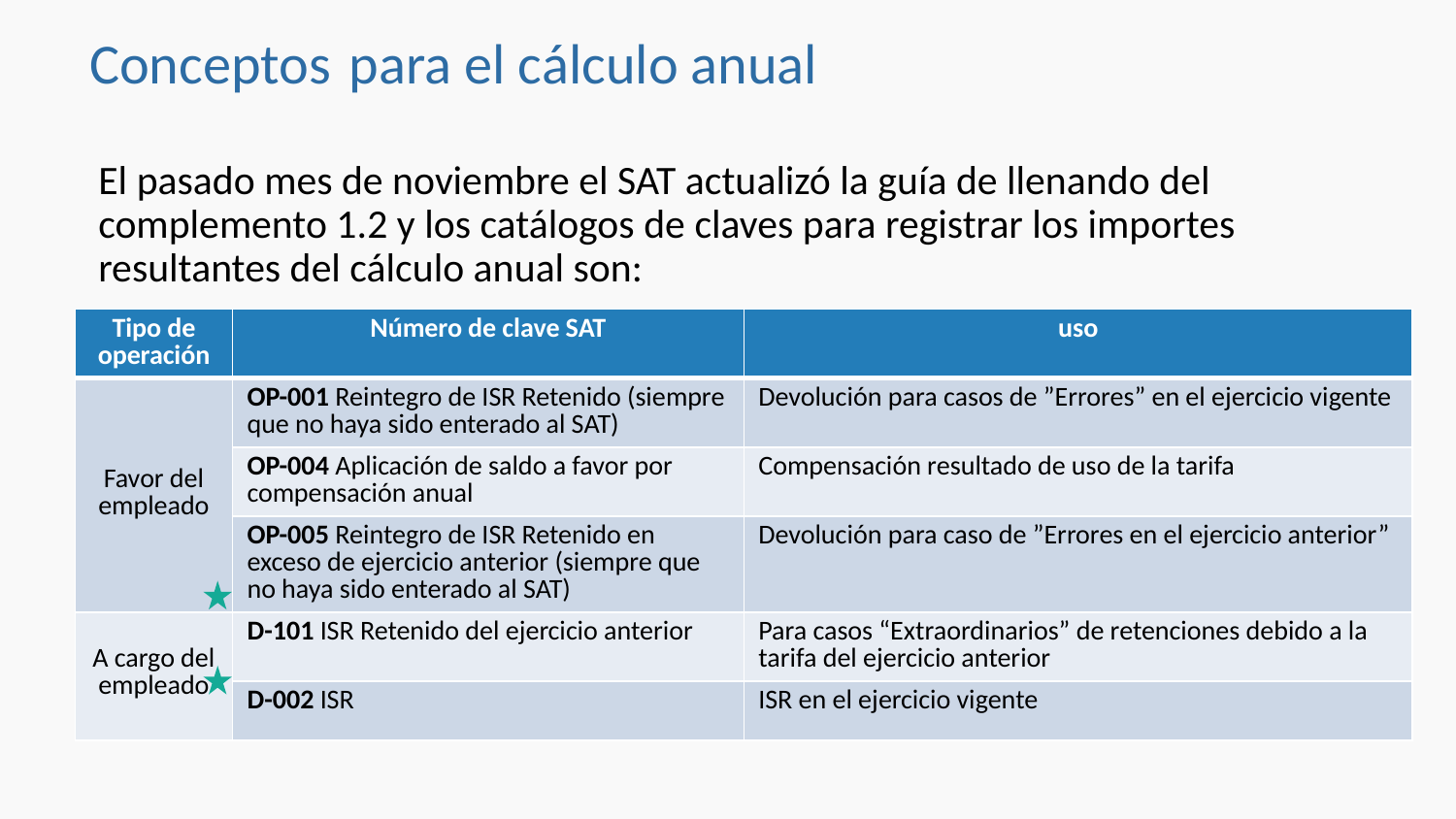

Conceptos para el cálculo anual
El pasado mes de noviembre el SAT actualizó la guía de llenando del complemento 1.2 y los catálogos de claves para registrar los importes resultantes del cálculo anual son:

| Tipo de operación | Número de clave SAT | uso |
| --- | --- | --- |
| Favor del empleado | OP-001 Reintegro de ISR Retenido (siempre que no haya sido enterado al SAT) | Devolución para casos de ”Errores” en el ejercicio vigente |
|  | OP-004 Aplicación de saldo a favor por compensación anual | Compensación resultado de uso de la tarifa |
|  | OP-005 Reintegro de ISR Retenido en exceso de ejercicio anterior (siempre que no haya sido enterado al SAT) | Devolución para caso de ”Errores en el ejercicio anterior” |
| A cargo del empleado | D-101 ISR Retenido del ejercicio anterior | Para casos “Extraordinarios” de retenciones debido a la tarifa del ejercicio anterior |
|  | D-002 ISR | ISR en el ejercicio vigente |